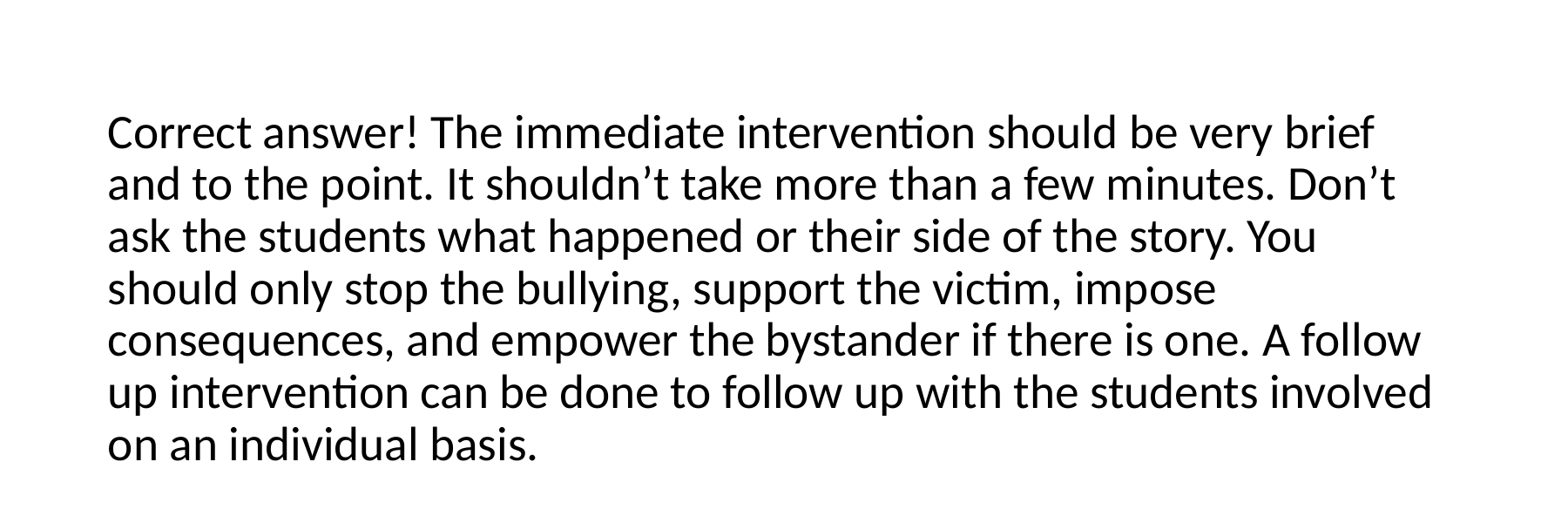

Correct answer! The immediate intervention should be very brief and to the point. It shouldn’t take more than a few minutes. Don’t ask the students what happened or their side of the story. You should only stop the bullying, support the victim, impose consequences, and empower the bystander if there is one. A follow up intervention can be done to follow up with the students involved on an individual basis.